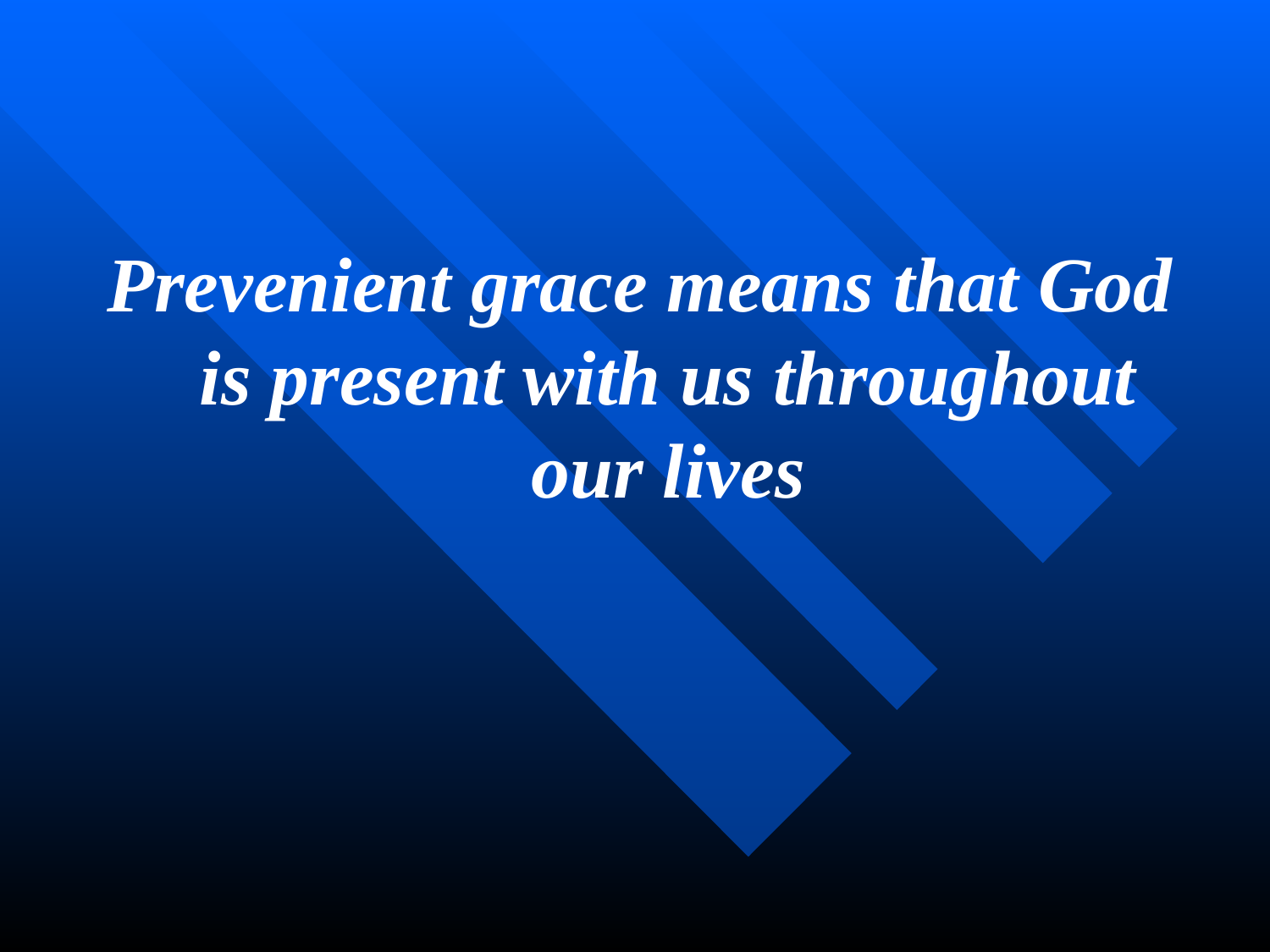

Prevenient grace means that God is present with us throughout our lives